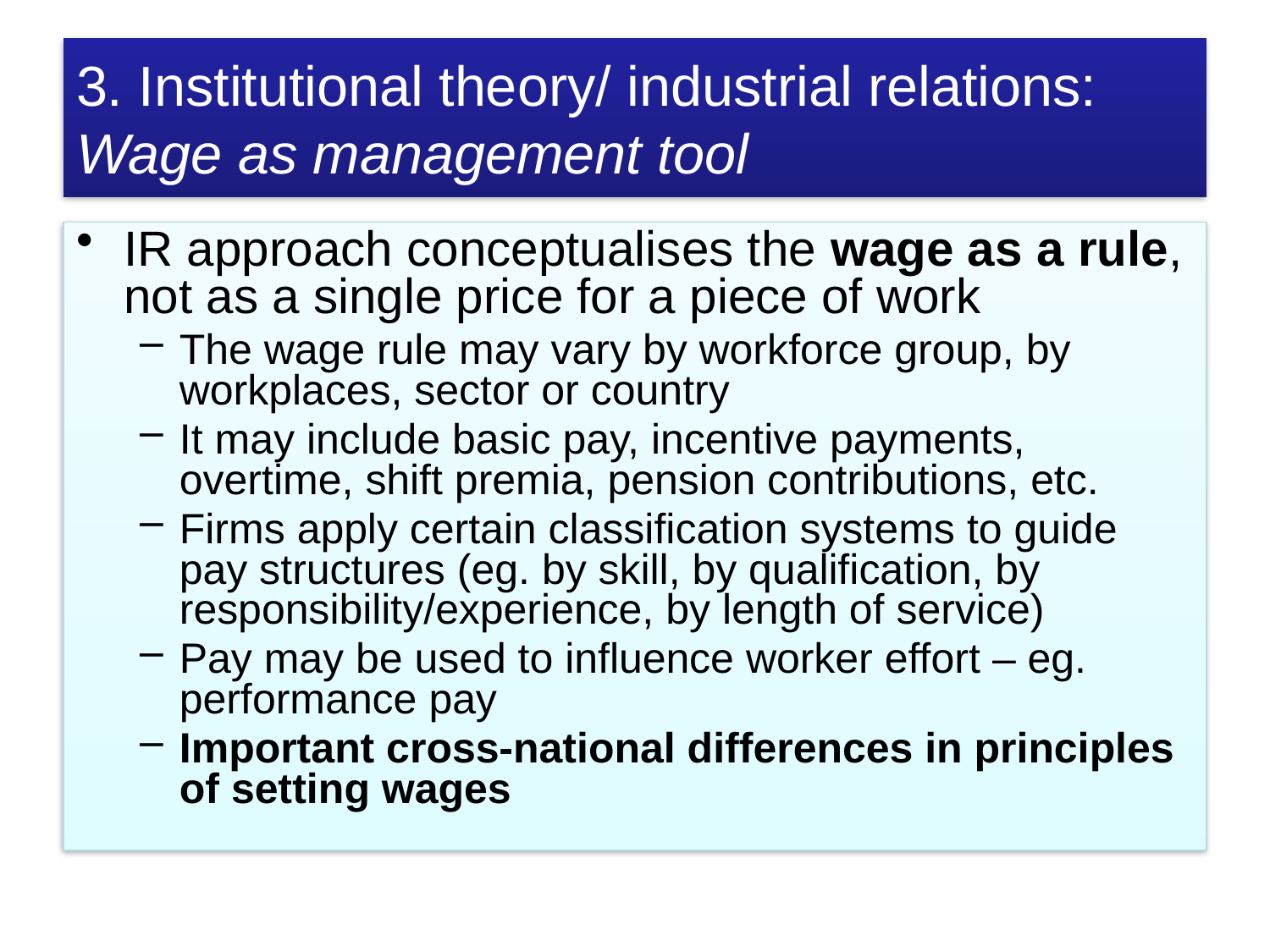

# 3. Institutional theory/ industrial relations: Wage as management tool
IR approach conceptualises the wage as a rule, not as a single price for a piece of work
The wage rule may vary by workforce group, by workplaces, sector or country
It may include basic pay, incentive payments, overtime, shift premia, pension contributions, etc.
Firms apply certain classification systems to guide pay structures (eg. by skill, by qualification, by responsibility/experience, by length of service)
Pay may be used to influence worker effort – eg. performance pay
Important cross-national differences in principles of setting wages